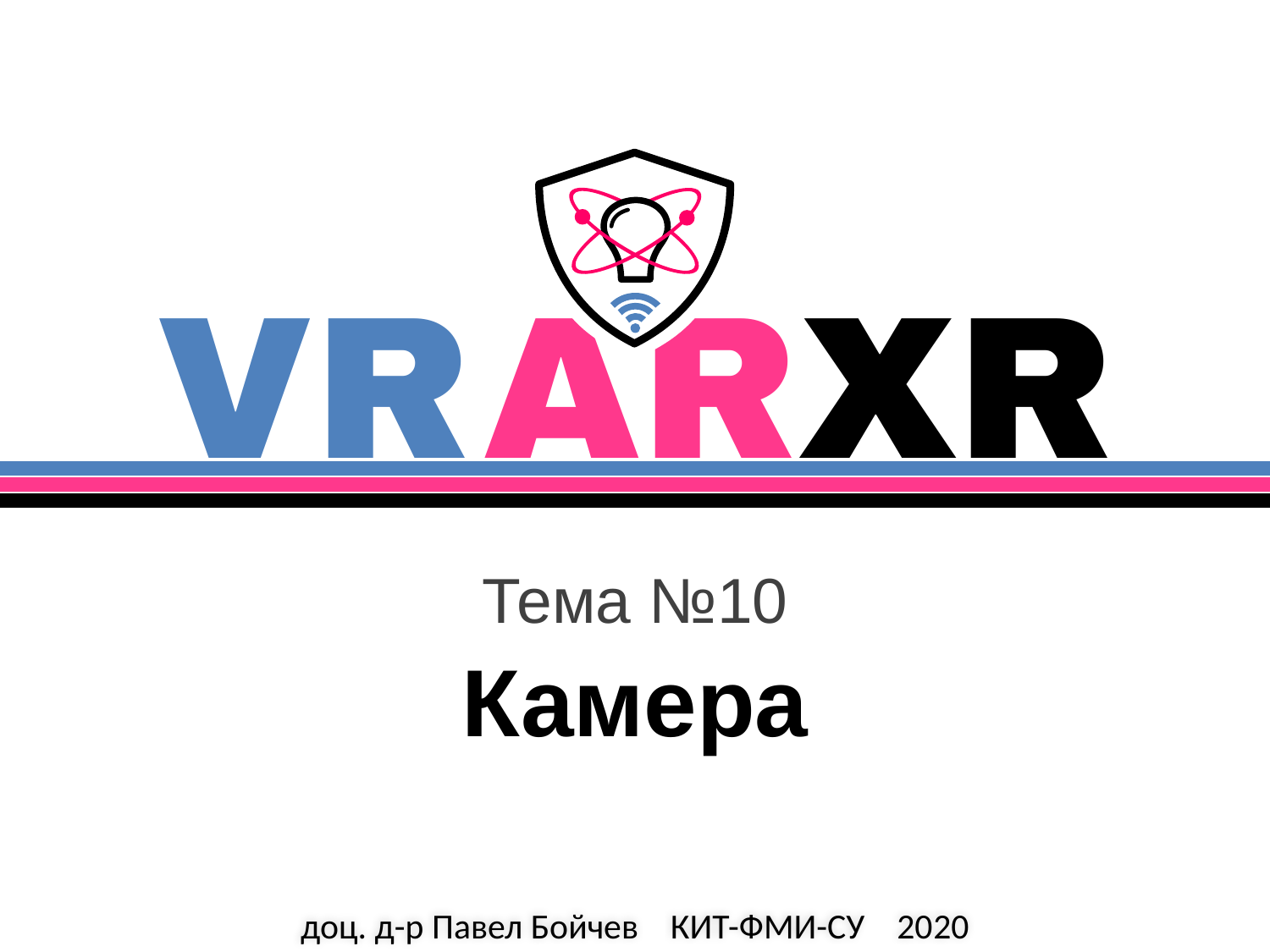

Тема №10
Камера
# доц. д-р Павел Бойчев    КИТ-ФМИ-СУ    2020